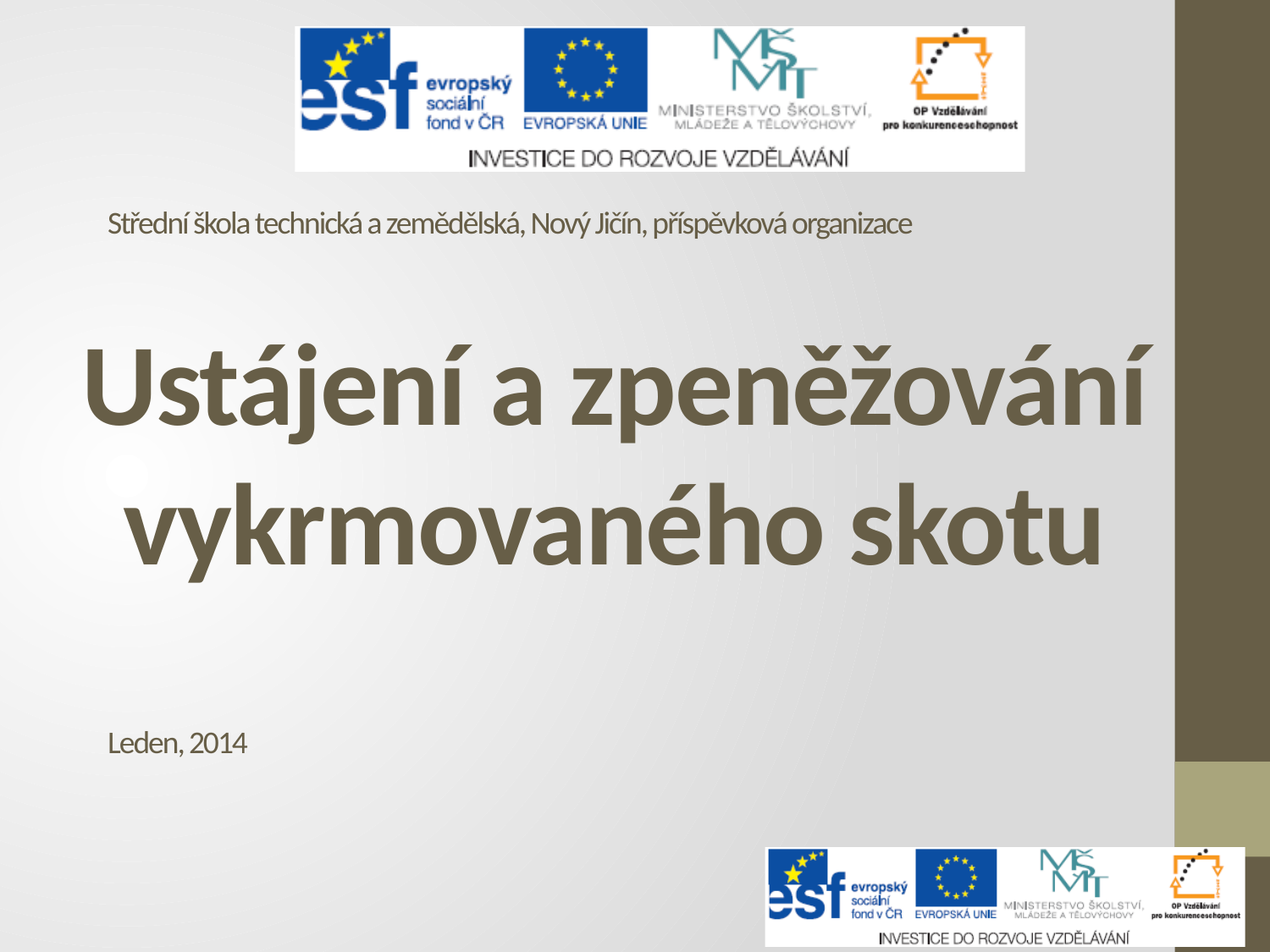

Střední škola technická a zemědělská, Nový Jičín, příspěvková organizace
# Ustájení a zpeněžování vykrmovaného skotu
Leden, 2014